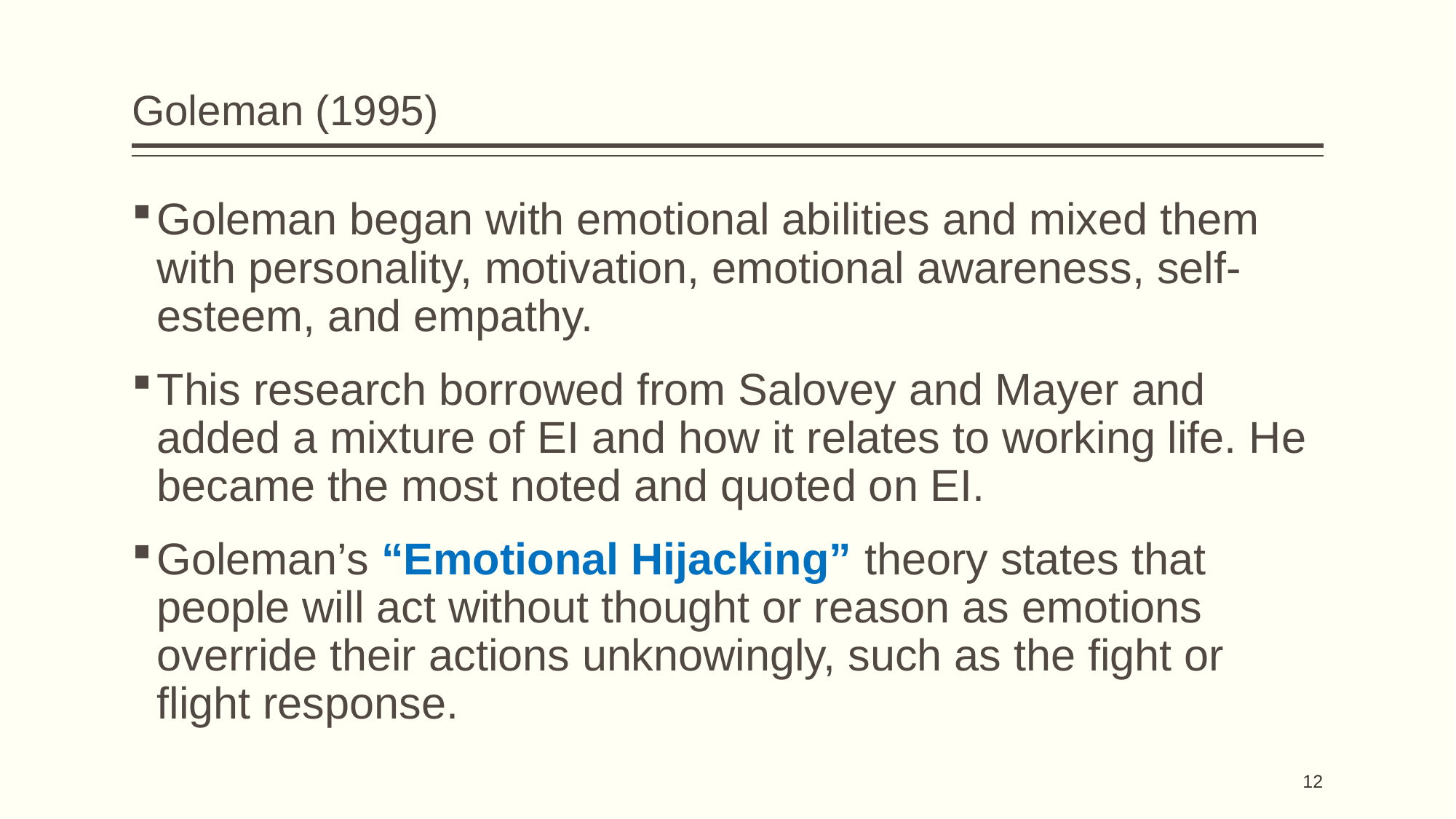

# Goleman (1995)
Goleman began with emotional abilities and mixed them with personality, motivation, emotional awareness, self-esteem, and empathy.
This research borrowed from Salovey and Mayer and added a mixture of EI and how it relates to working life. He became the most noted and quoted on EI.
Goleman’s “Emotional Hijacking” theory states that people will act without thought or reason as emotions override their actions unknowingly, such as the fight or flight response.

12